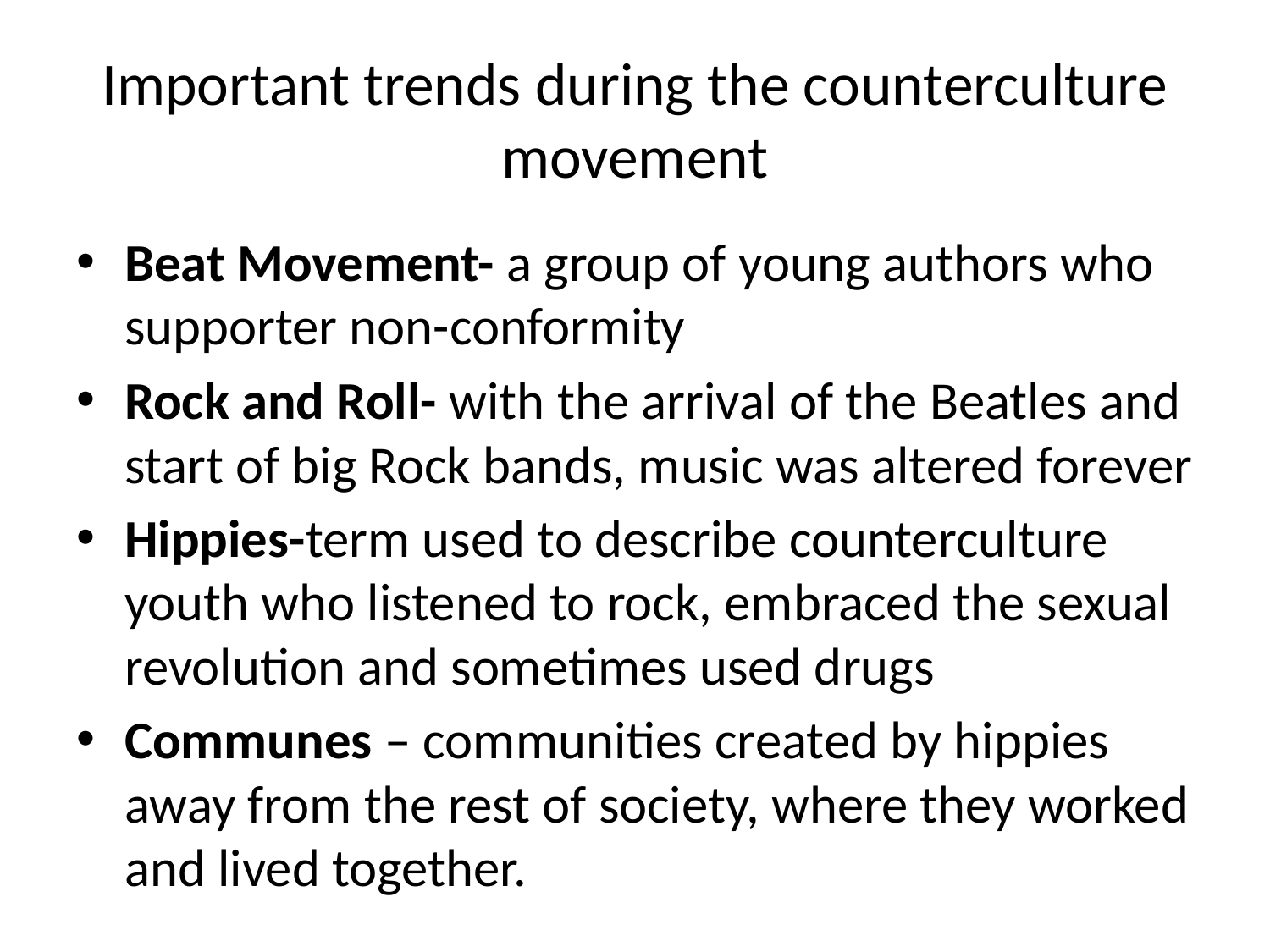

# Important trends during the counterculture movement
Beat Movement- a group of young authors who supporter non-conformity
Rock and Roll- with the arrival of the Beatles and start of big Rock bands, music was altered forever
Hippies-term used to describe counterculture youth who listened to rock, embraced the sexual revolution and sometimes used drugs
Communes – communities created by hippies away from the rest of society, where they worked and lived together.